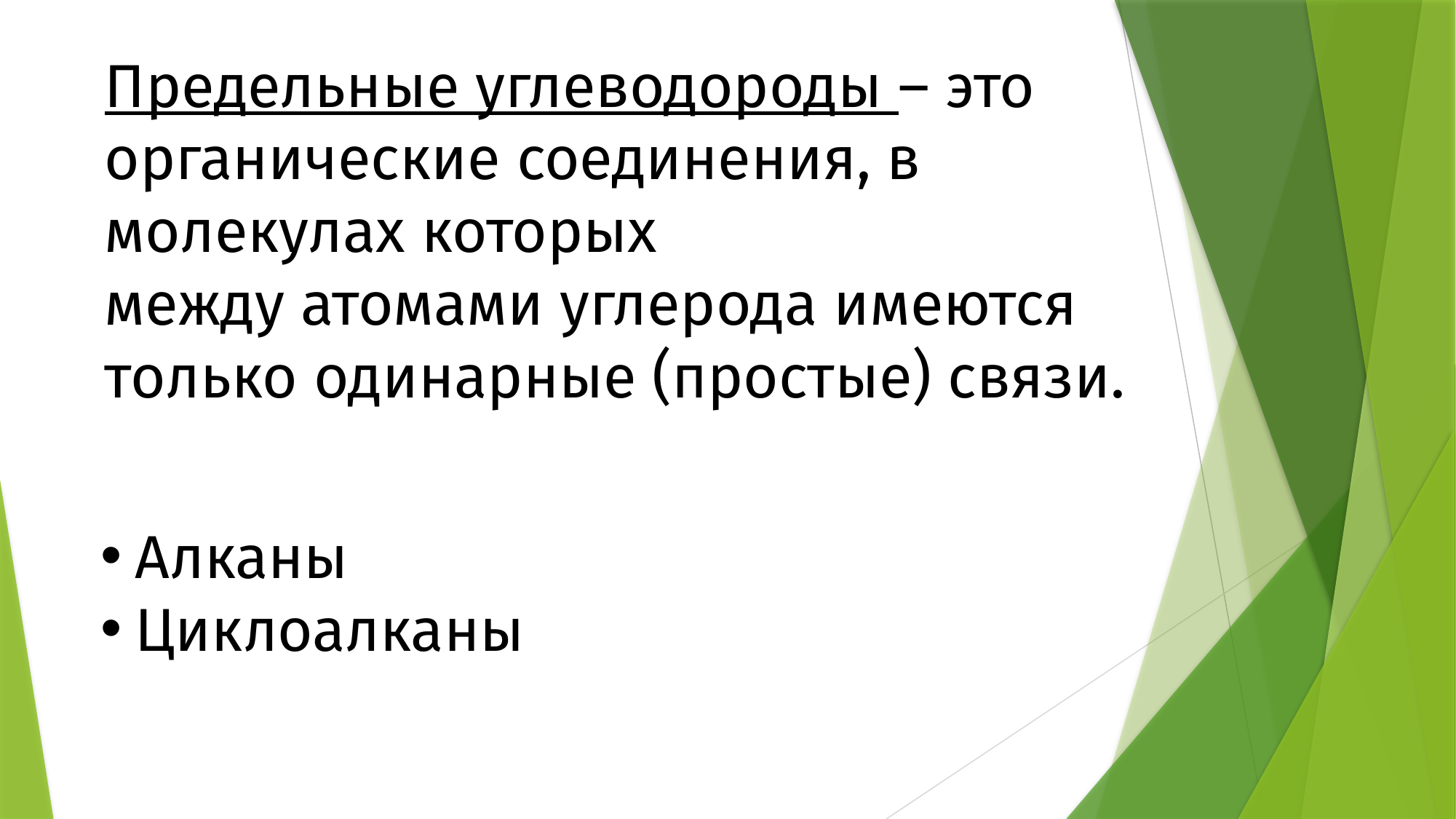

Предельные углеводороды – это органические соединения, в молекулах которых
между атомами углерода имеются только одинарные (простые) связи.
Алканы
Циклоалканы